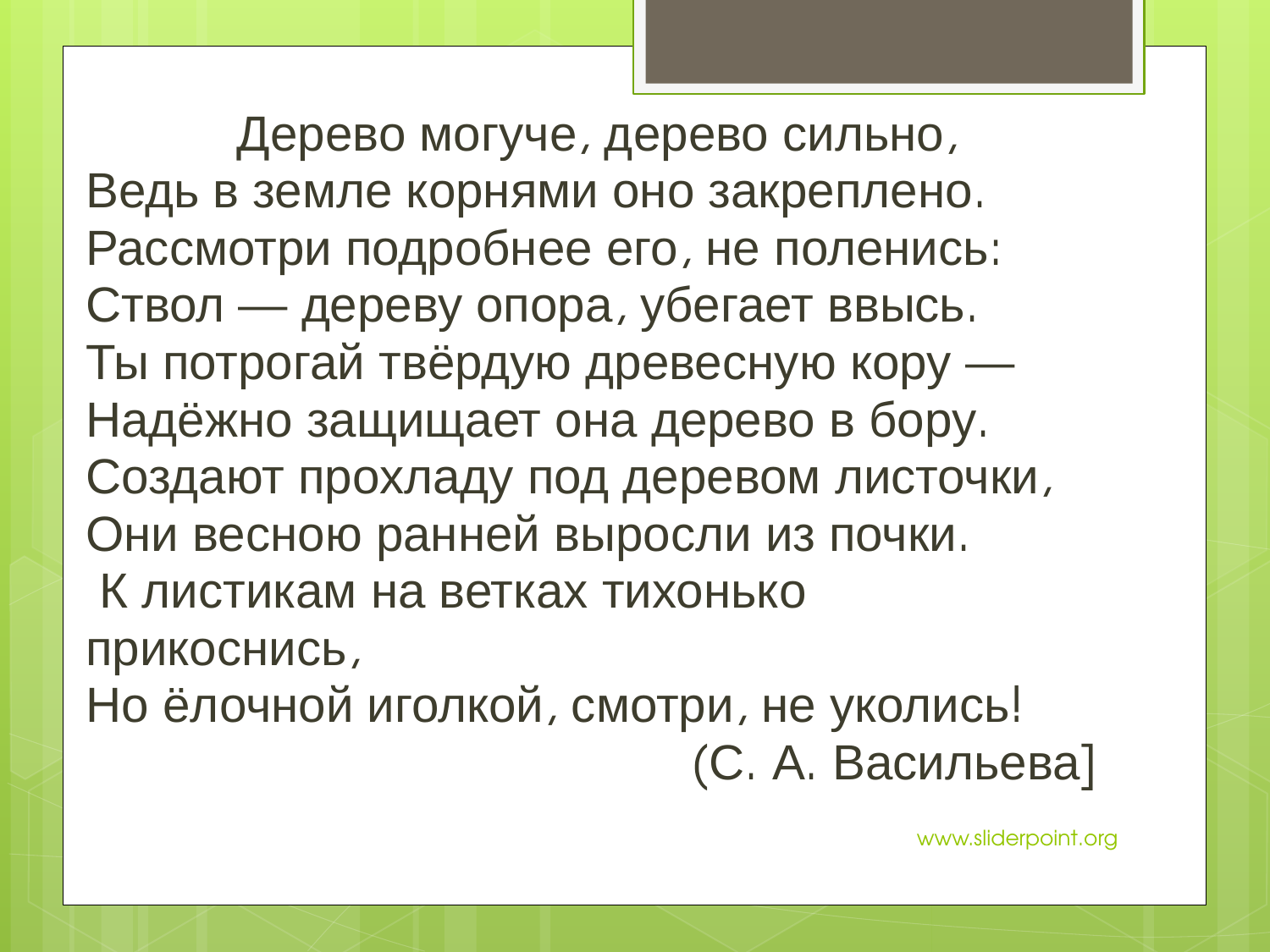

Дерево могуче, дерево сильно,
Ведь в земле корнями оно закреплено.
Рассмотри подробнее его, не поленись:
Ствол — дереву опора, убегает ввысь.
Ты потрогай твёрдую древесную кору —
Надёжно защищает она дерево в бору.
Создают прохладу под деревом листочки,
Они весною ранней выросли из почки.
 К листикам на ветках тихонько
прикоснись,
Но ёлочной иголкой, смотри, не уколись!
                                            (С. А. Васильева]

www.sliderpoint.org